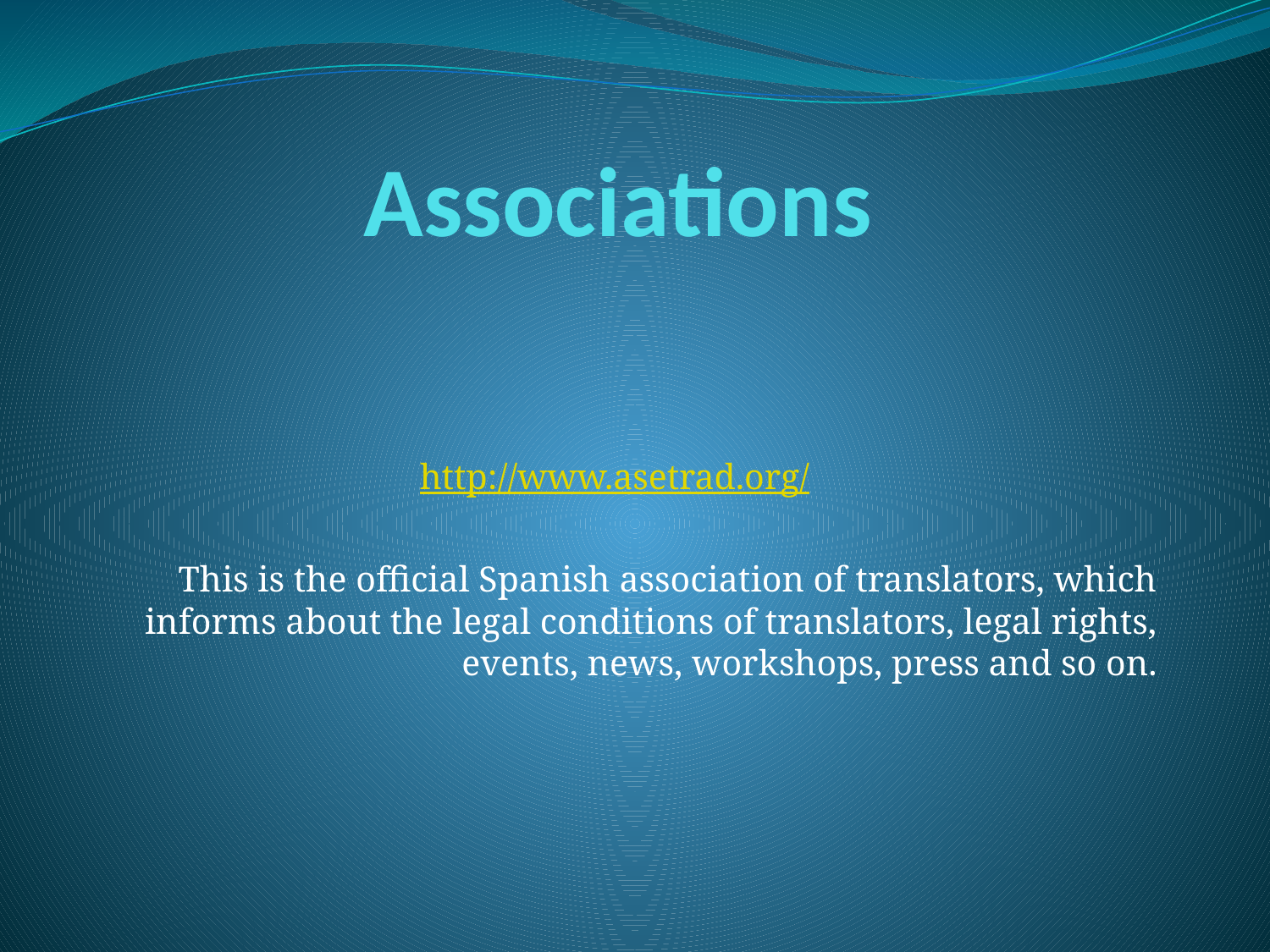

# Associations
http://www.asetrad.org/

This is the official Spanish association of translators, which informs about the legal conditions of translators, legal rights, events, news, workshops, press and so on.